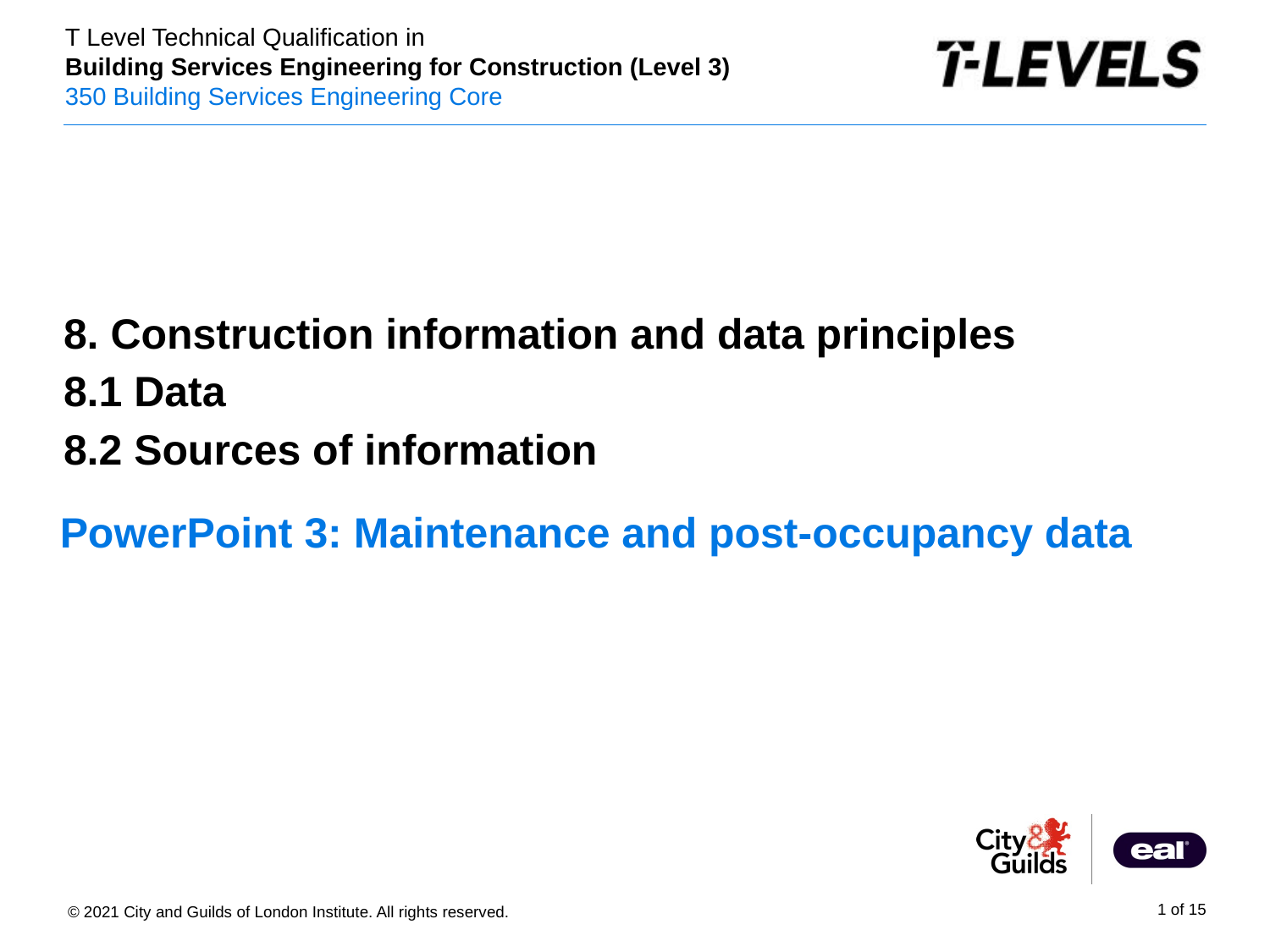

8. Construction information and data principles
8.1 Data
8.2 Sources of information
# PowerPoint 3: Maintenance and post-occupancy data